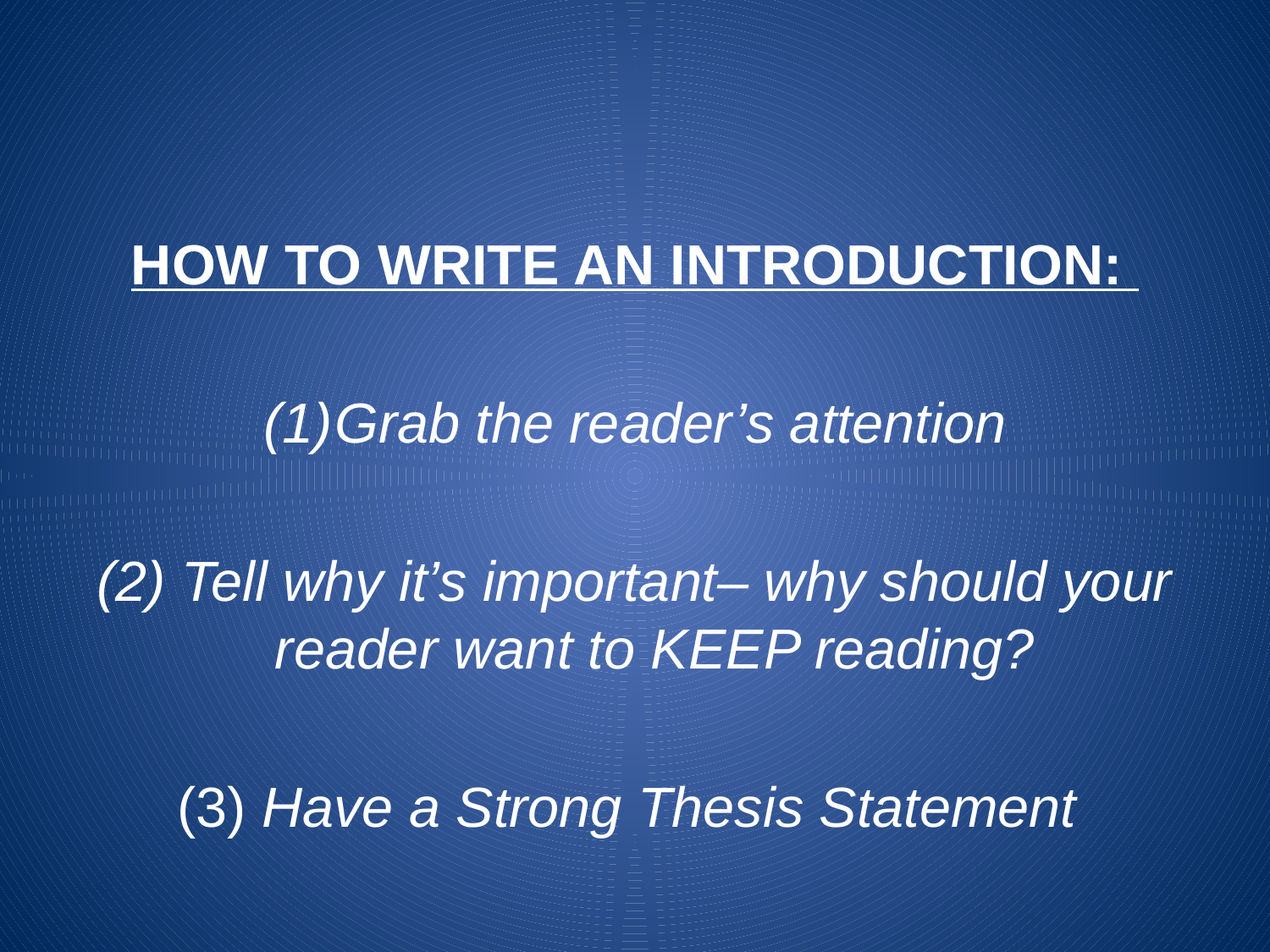

#
HOW TO WRITE AN INTRODUCTION:

Grab the reader’s attention

(2) Tell why it’s important– why should your reader want to KEEP reading?

(3) Have a Strong Thesis Statement